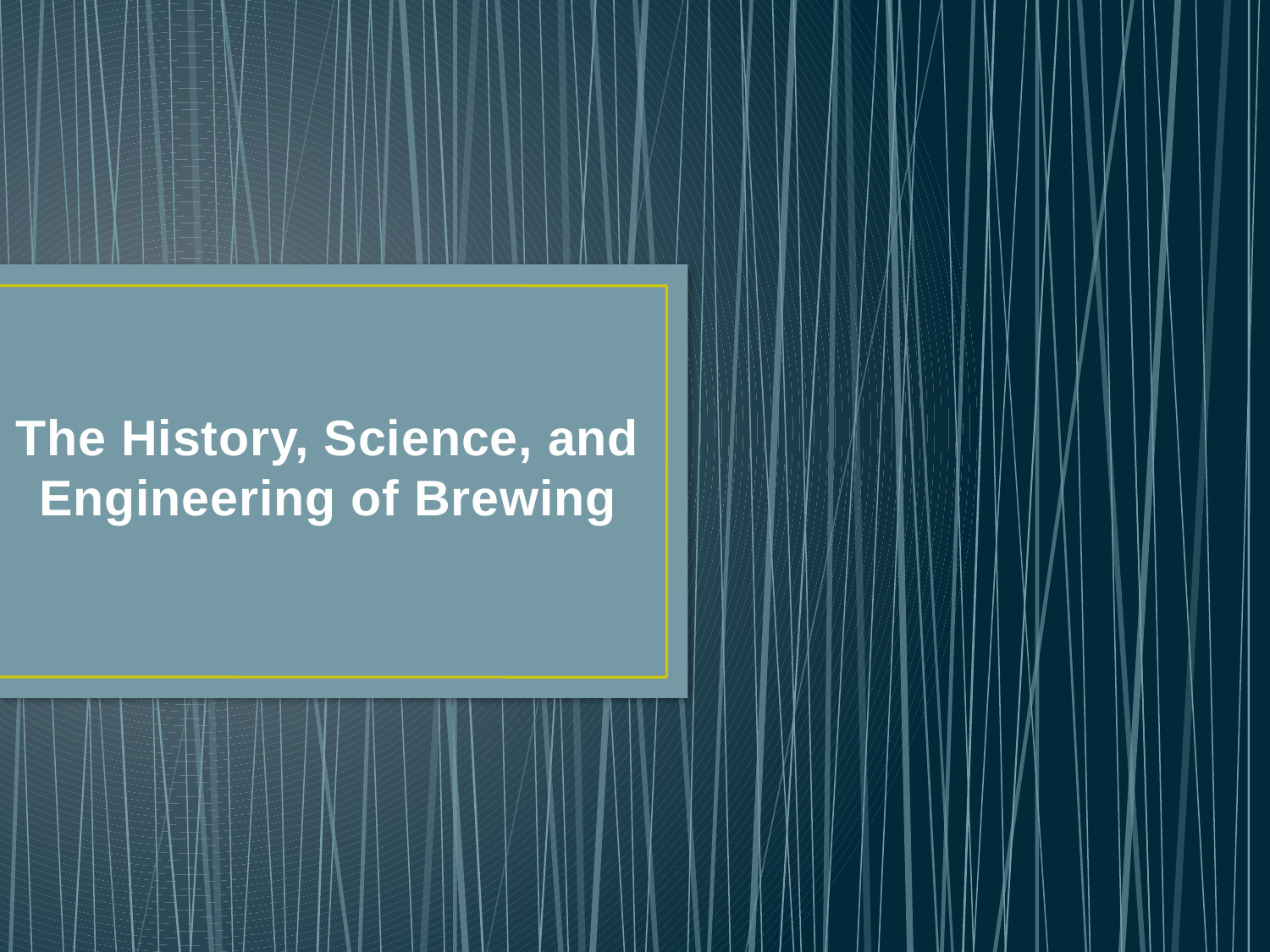

# The History, Science, and Engineering of Brewing